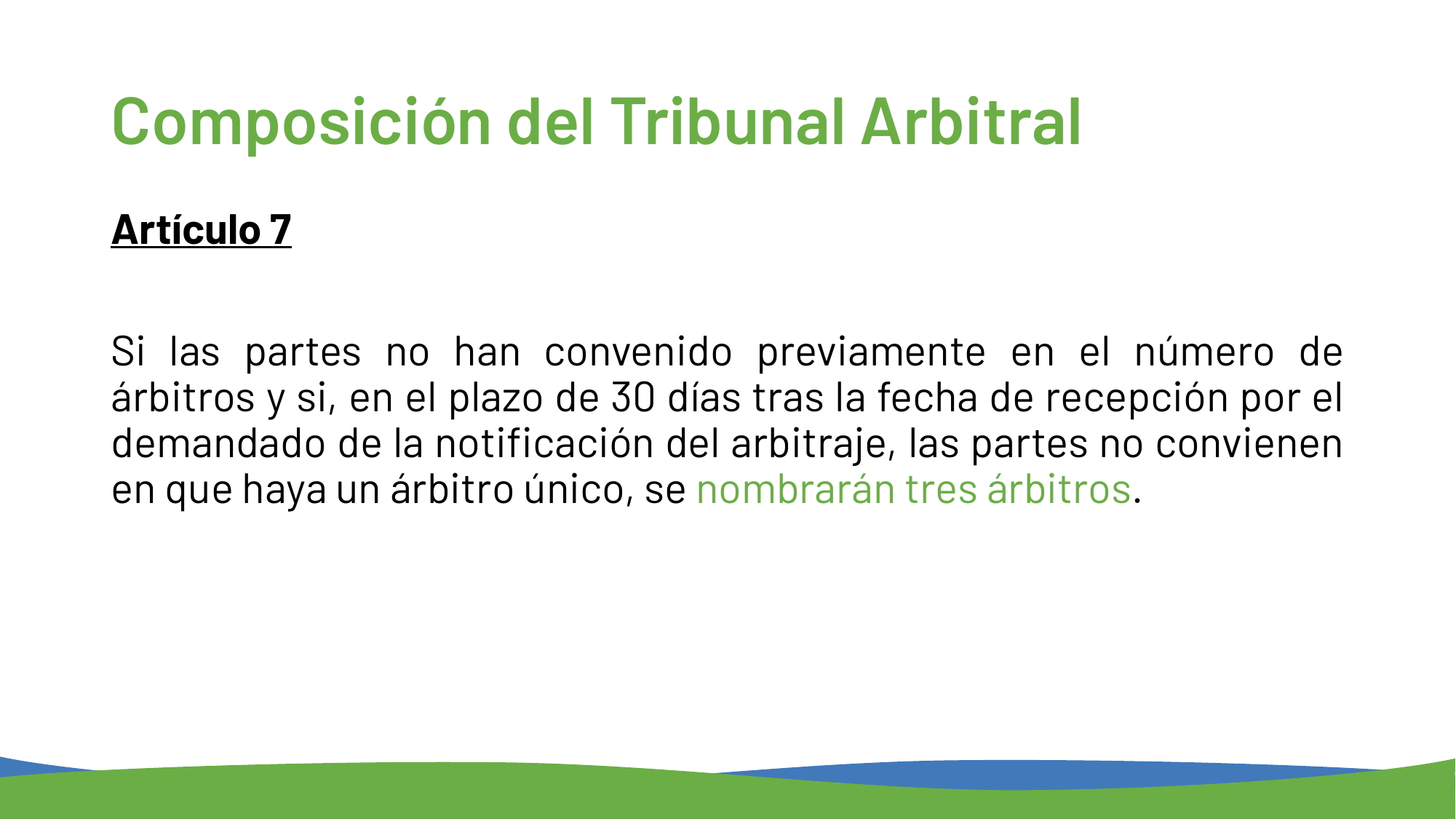

# Composición del Tribunal Arbitral
Artículo 7

Si las partes no han convenido previamente en el número de árbitros y si, en el plazo de 30 días tras la fecha de recepción por el demandado de la notificación del arbitraje, las partes no convienen en que haya un árbitro único, se nombrarán tres árbitros.